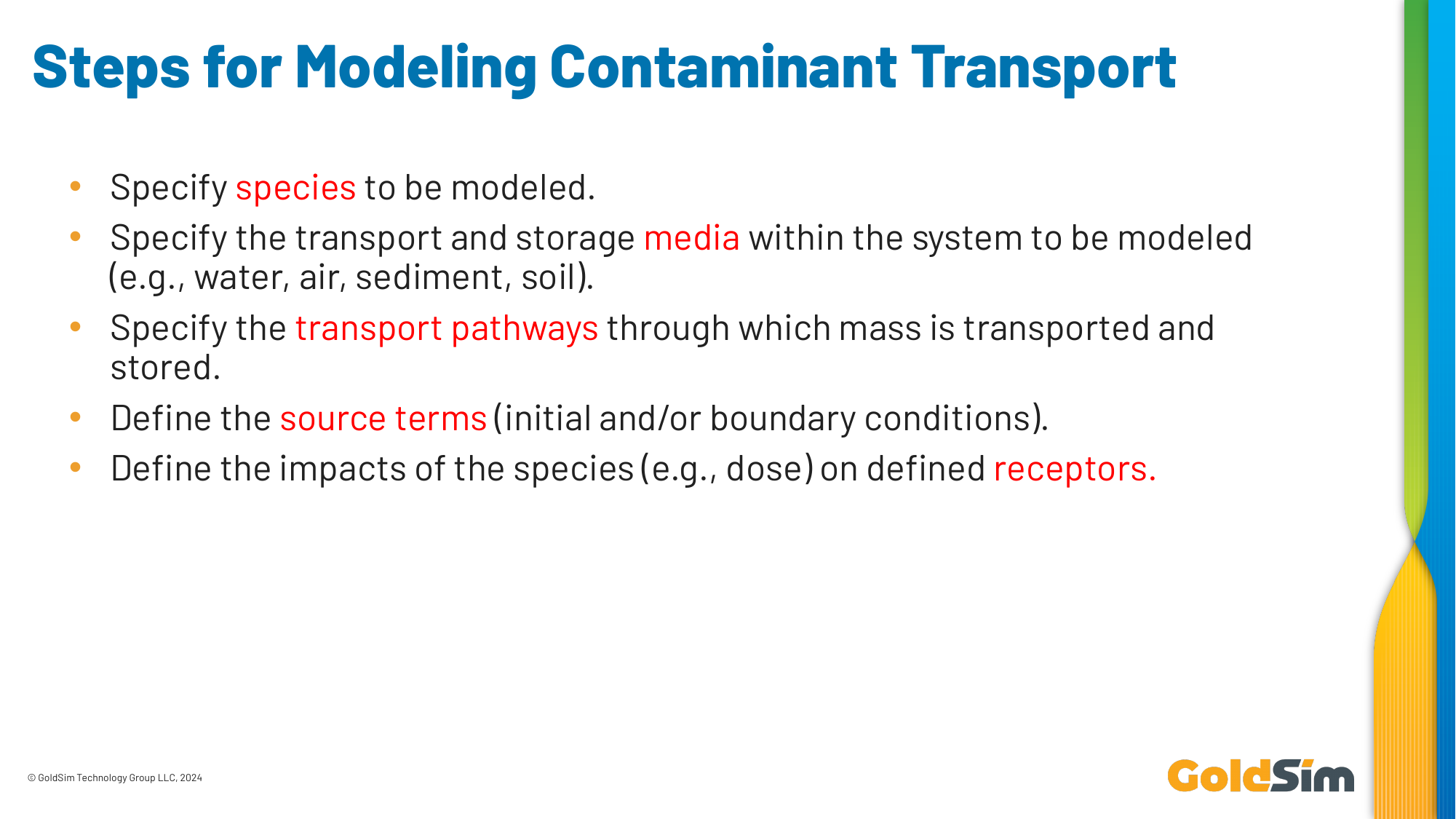

# Steps for Modeling Contaminant Transport
Specify species to be modeled.
Specify the transport and storage media within the system to be modeled (e.g., water, air, sediment, soil).
Specify the transport pathways through which mass is transported and stored.
Define the source terms (initial and/or boundary conditions).
Define the impacts of the species (e.g., dose) on defined receptors.
© GoldSim Technology Group LLC, 2024